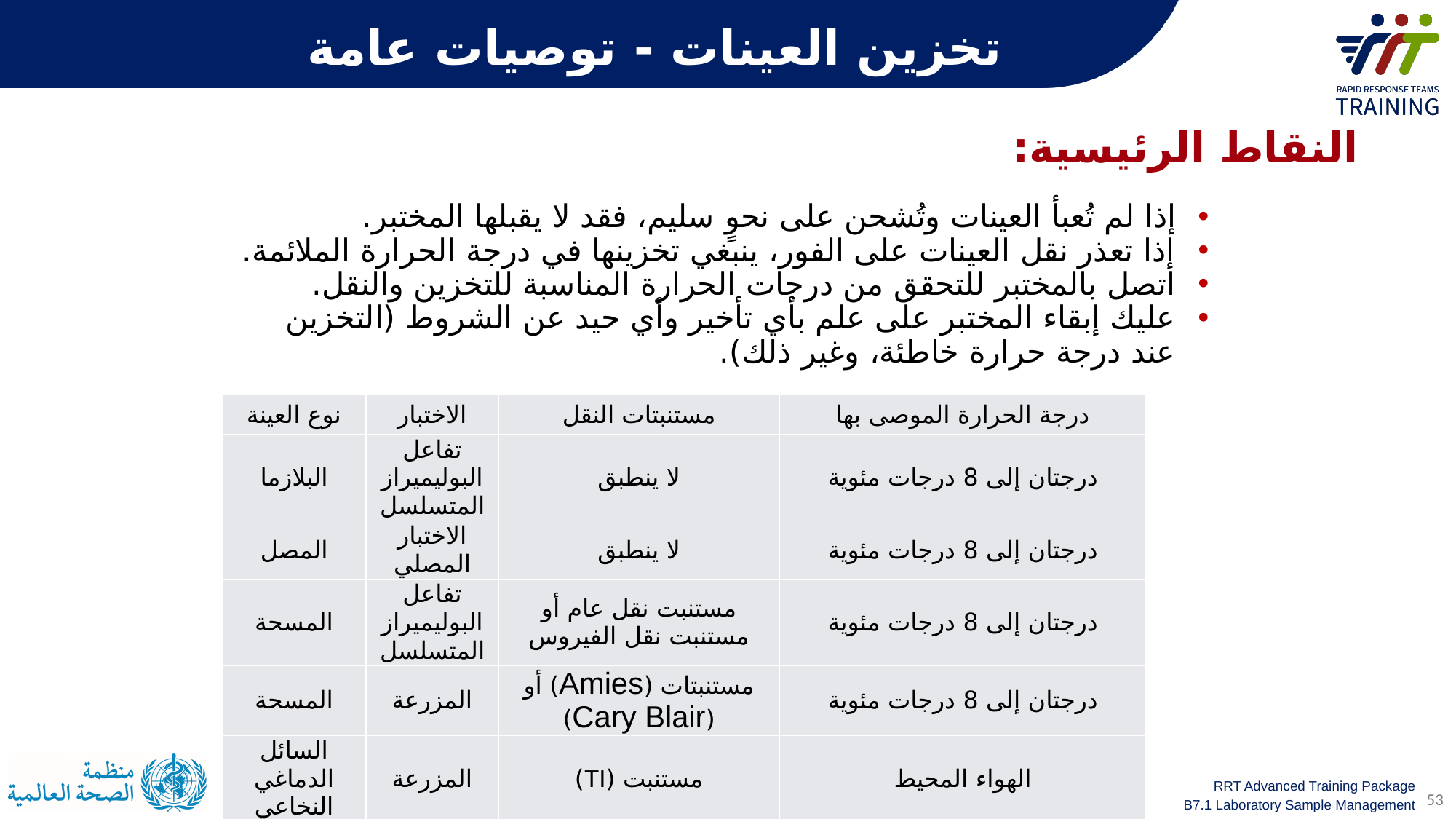

تخزين العينات - توصيات عامة
النقاط الرئيسية:
إذا لم تُعبأ العينات وتُشحن على نحوٍ سليم، فقد لا يقبلها المختبر.
إذا تعذر نقل العينات على الفور، ينبغي تخزينها في درجة الحرارة الملائمة.
اتصل بالمختبر للتحقق من درجات الحرارة المناسبة للتخزين والنقل.
عليك إبقاء المختبر على علم بأي تأخير وأي حيد عن الشروط (التخزين عند درجة حرارة خاطئة، وغير ذلك).
| نوع العينة | الاختبار | مستنبتات النقل | درجة الحرارة الموصى بها |
| --- | --- | --- | --- |
| البلازما | تفاعل البوليميراز المتسلسل | لا ينطبق‬‬‬‬‬‬‬‬‬‬‬‬‬‬‬‬‬‬‬‬‬‬‬‬‬‬‬‬‬‬‬‬‬‬‬‬‬‬‬‬‬‬ | درجتان إلى 8 درجات مئوية |
| المصل | الاختبار المصلي | لا ينطبق‬‬‬‬‬‬‬‬‬‬‬‬‬‬‬‬‬‬‬‬‬‬‬‬‬‬‬‬‬‬‬‬‬‬‬‬‬‬‬‬‬‬ | درجتان إلى 8 درجات مئوية |
| المسحة | تفاعل البوليميراز المتسلسل | مستنبت نقل عام أو مستنبت نقل الفيروس | درجتان إلى 8 درجات مئوية |
| المسحة | المزرعة | مستنبتات (Amies) أو (Cary Blair) | درجتان إلى 8 درجات مئوية |
| السائل الدماغي النخاعي | المزرعة | مستنبت (TI) | الهواء المحيط |
| البراز | المزرعة | مستنبتات Cary Blair | درجتان إلى 8 درجات مئوية |